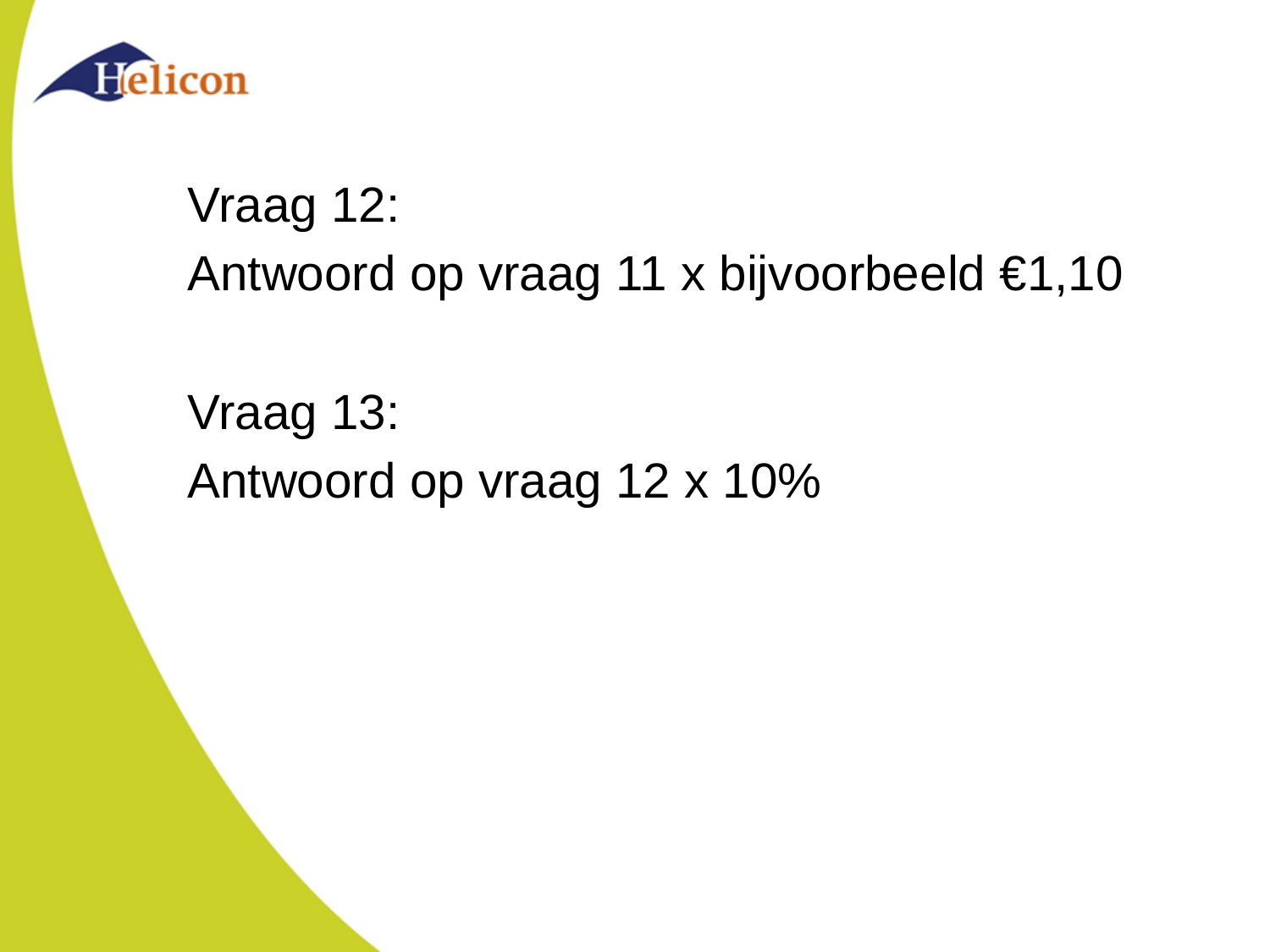

#
Vraag 12:
Antwoord op vraag 11 x bijvoorbeeld €1,10

Vraag 13:
Antwoord op vraag 12 x 10%